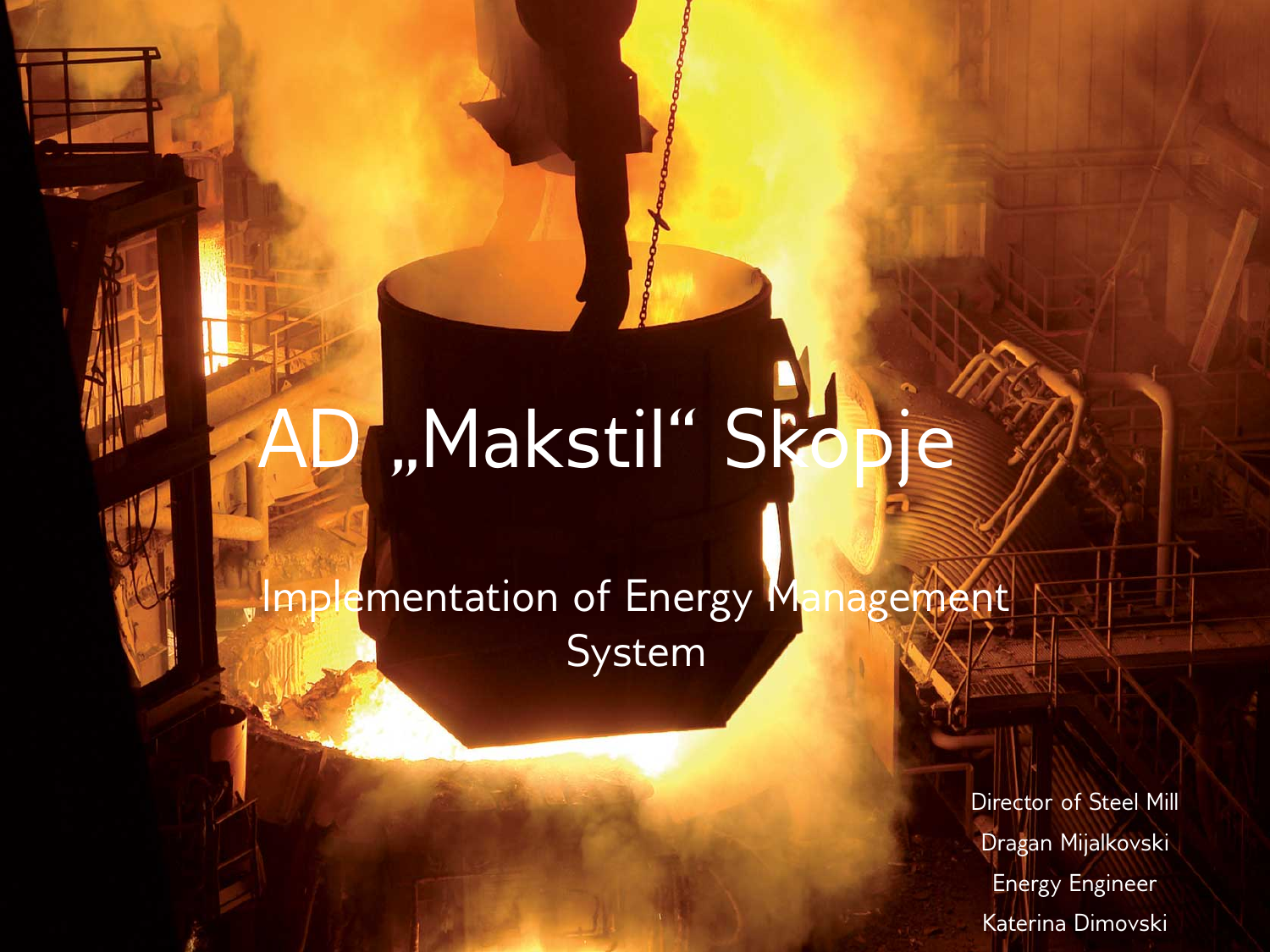

# AD „Makstil“ Skopje
Implementation of Energy Management System
Director of Steel Mill
Dragan Mijalkovski
Energy Engineer
Katerina Dimovski